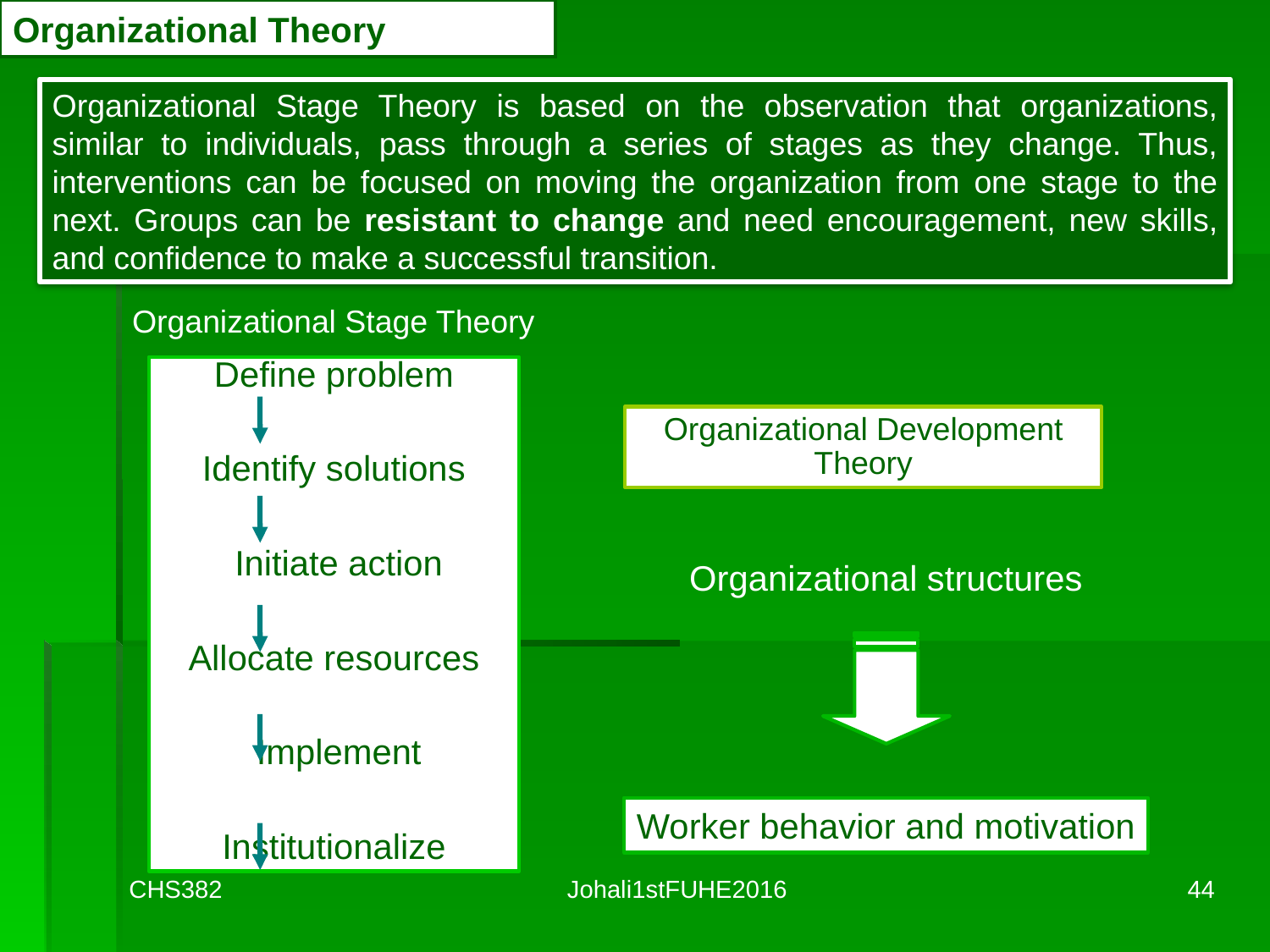

# Organizational Theory
Organizational Stage Theory is based on the observation that organizations, similar to individuals, pass through a series of stages as they change. Thus, interventions can be focused on moving the organization from one stage to the next. Groups can be resistant to change and need encouragement, new skills, and confidence to make a successful transition.
Organizational Stage Theory
Define problem

Identify solutions

Initiate action

Allocate resources

Implement

Institutionalize

Organizational Development Theory
Organizational structures

Worker behavior and motivation
CHS382
Johali1stFUHE2016
44